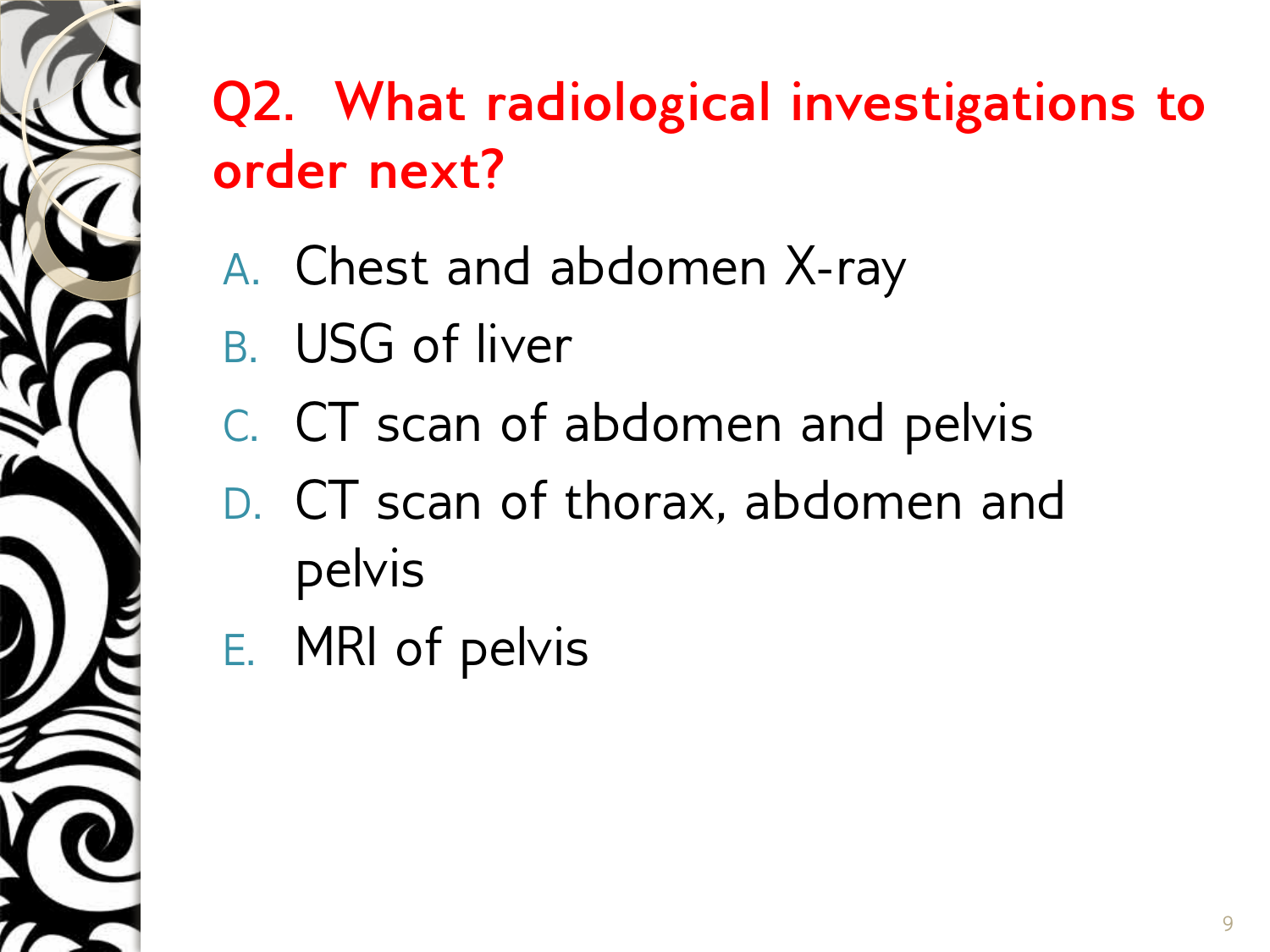

# Q2.  What radiological investigations to order next?
Chest and abdomen X-ray
USG of liver
CT scan of abdomen and pelvis
CT scan of thorax, abdomen and pelvis
MRI of pelvis
9